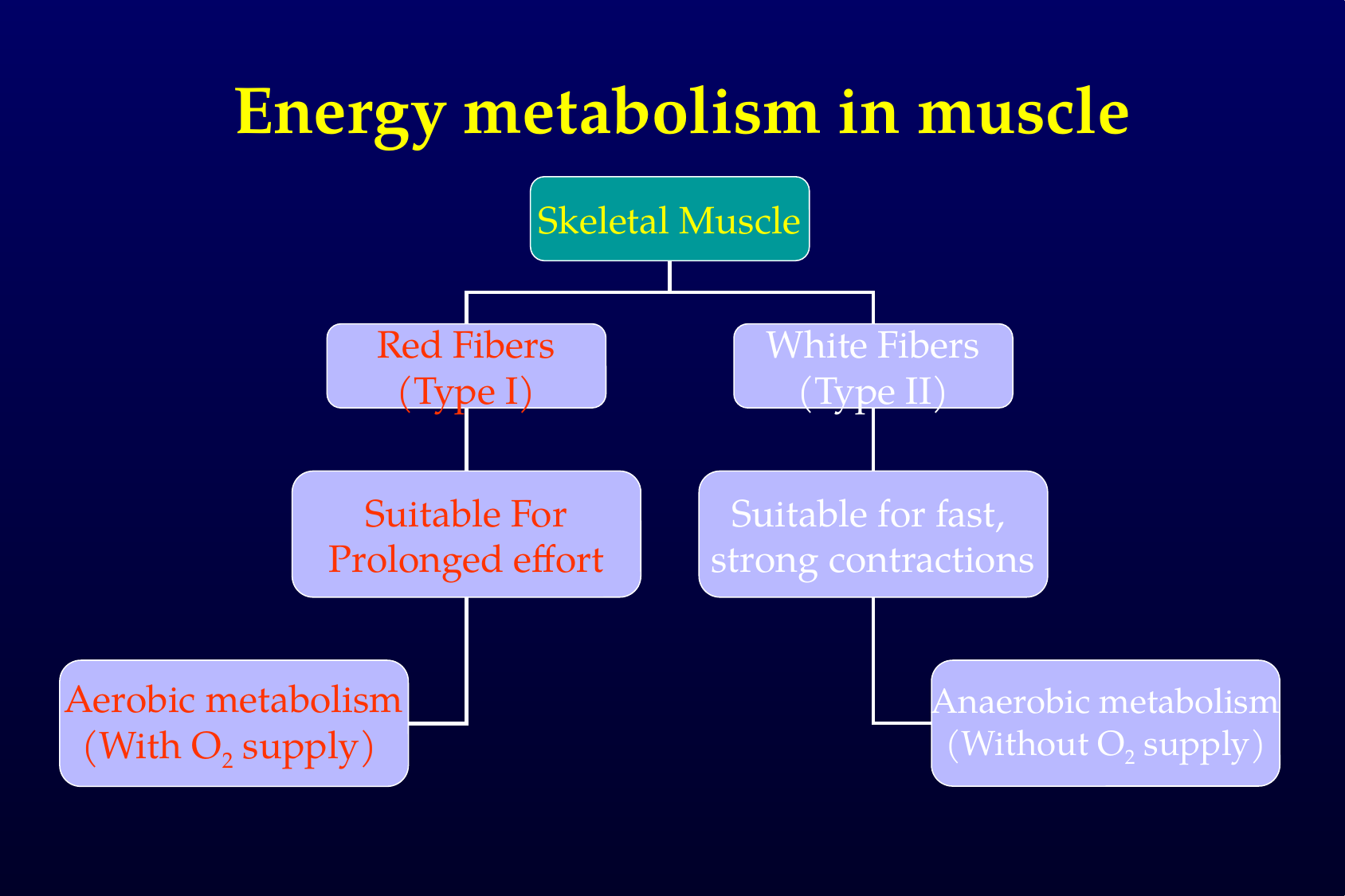

# Energy metabolism in muscle

Skeletal Muscle
Red Fibers
(Type I)
White Fibers
(Type II)
Suitable For
Prolonged effort
Suitable for fast,
strong contractions
Aerobic metabolism
(With O2 supply)
Anaerobic metabolism
(Without O2 supply)